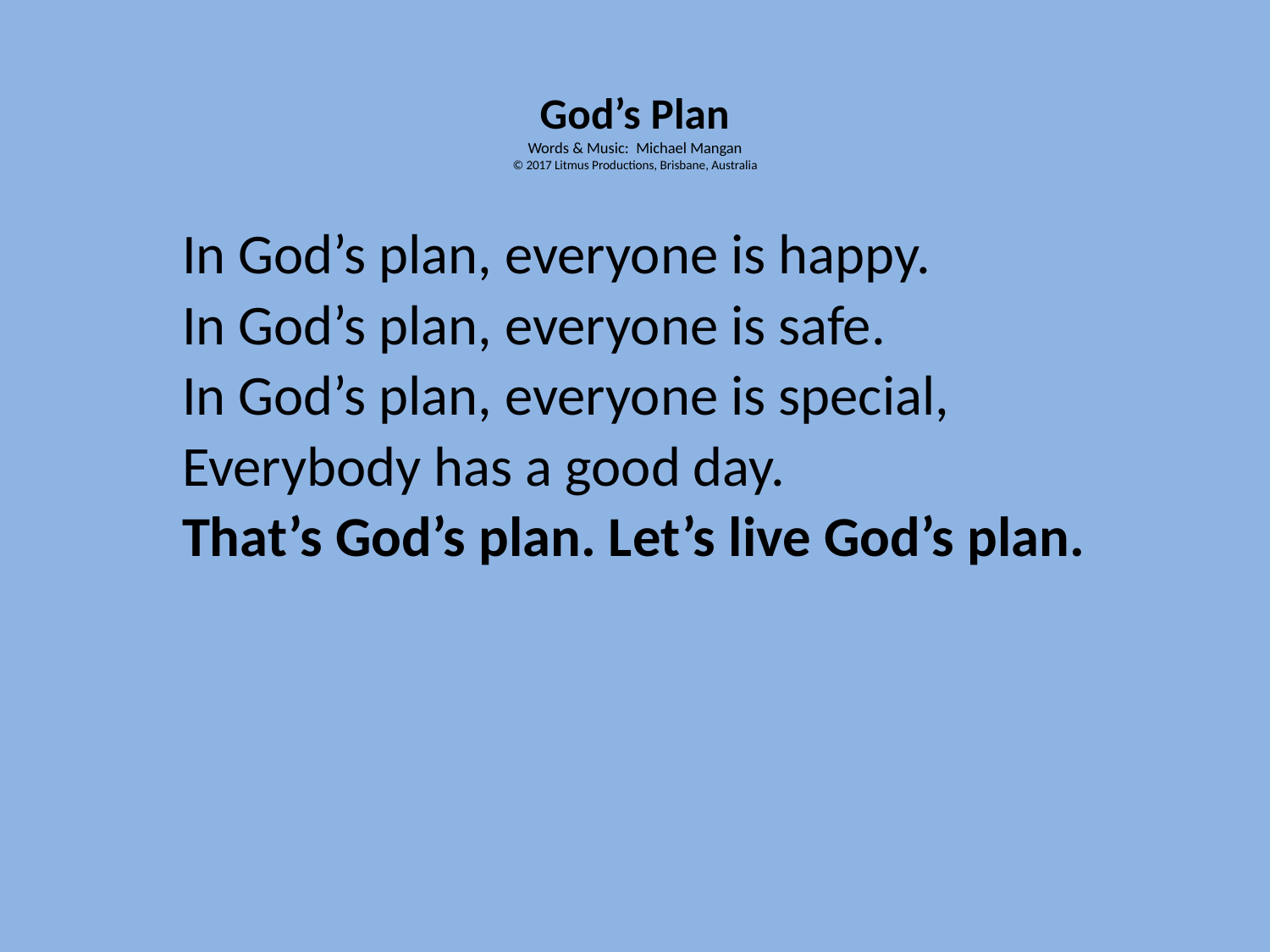

# God’s Plan Words & Music:  Michael Mangan © 2017 Litmus Productions, Brisbane, Australia
In God’s plan, everyone is happy.
In God’s plan, everyone is safe.
In God’s plan, everyone is special,
Everybody has a good day.
That’s God’s plan. Let’s live God’s plan.